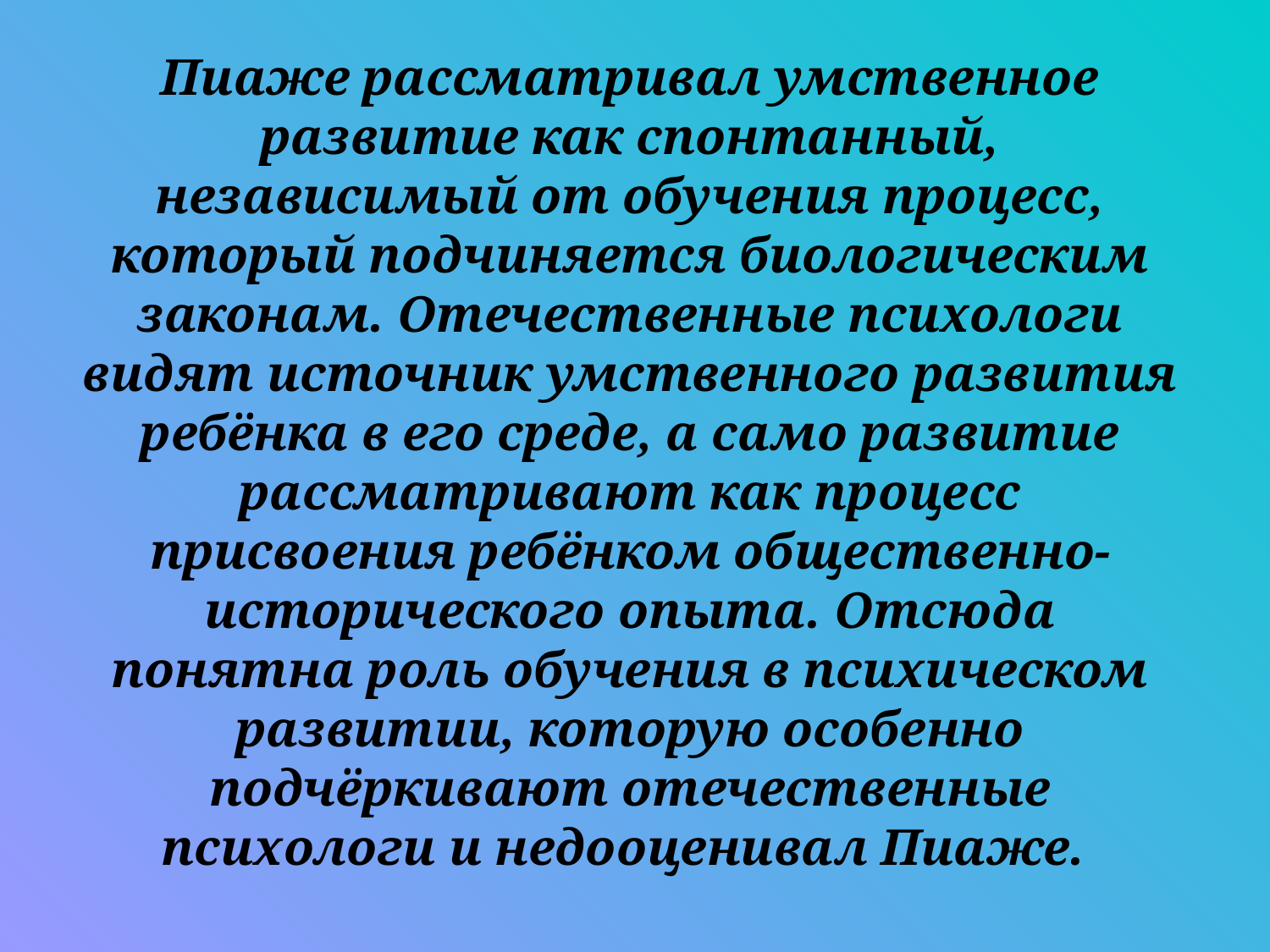

Пиаже рассматривал умственное развитие как спонтанный, независимый от обучения процесс, который подчиняется биологическим законам. Отечественные психологи видят источник умственного развития ребёнка в его среде, а само развитие рассматривают как процесс присвоения ребёнком общественно-исторического опыта. Отсюда понятна роль обучения в психическом развитии, которую особенно подчёркивают отечественные психологи и недооценивал Пиаже.